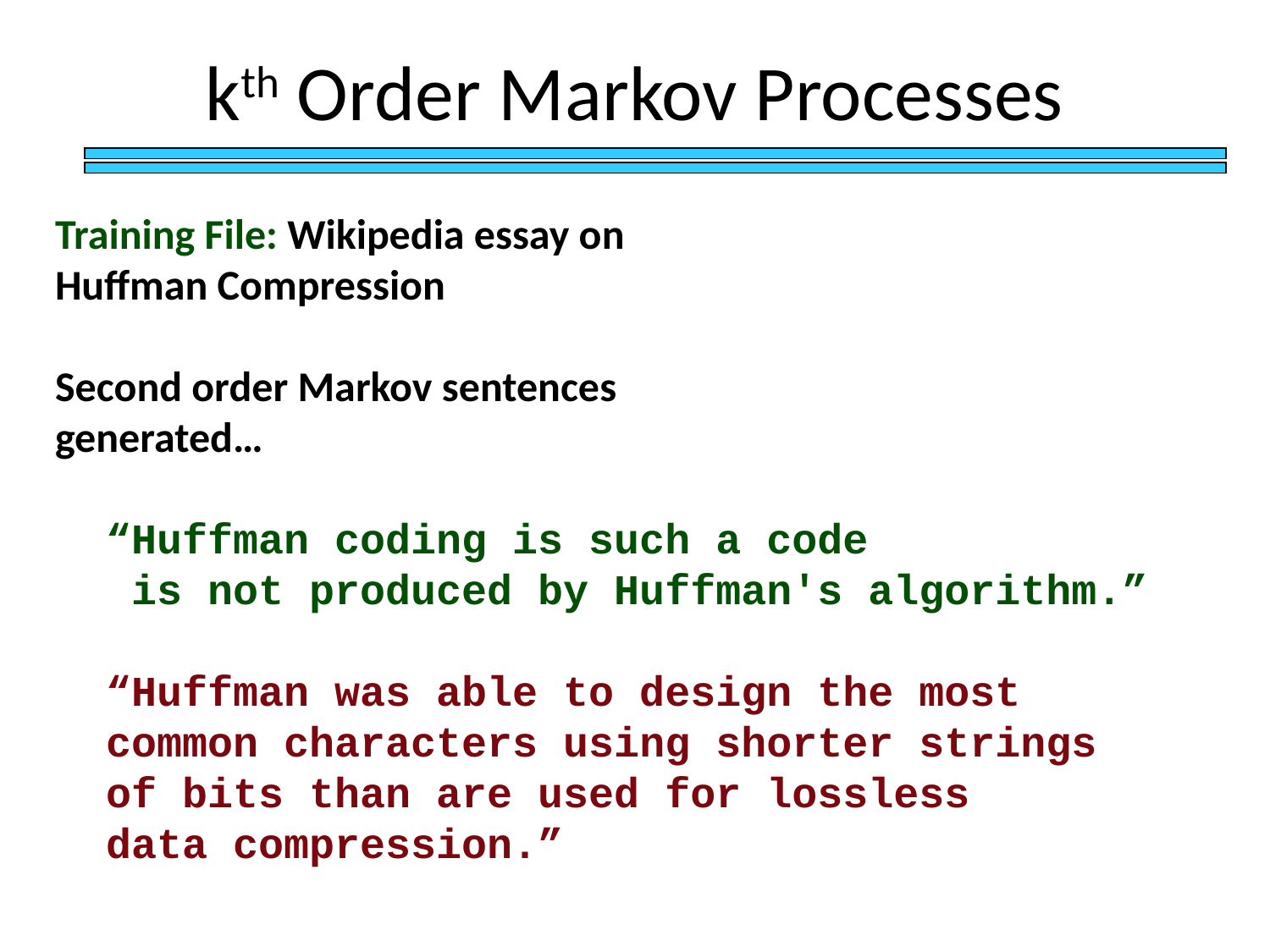

# kth Order Markov Processes

Training File: Wikipedia essay on
Huffman Compression

Second order Markov sentences
generated…

  “Huffman coding is such a code
   is not produced by Huffman's algorithm.”

  “Huffman was able to design the most
  common characters using shorter strings
  of bits than are used for lossless
  data compression.”